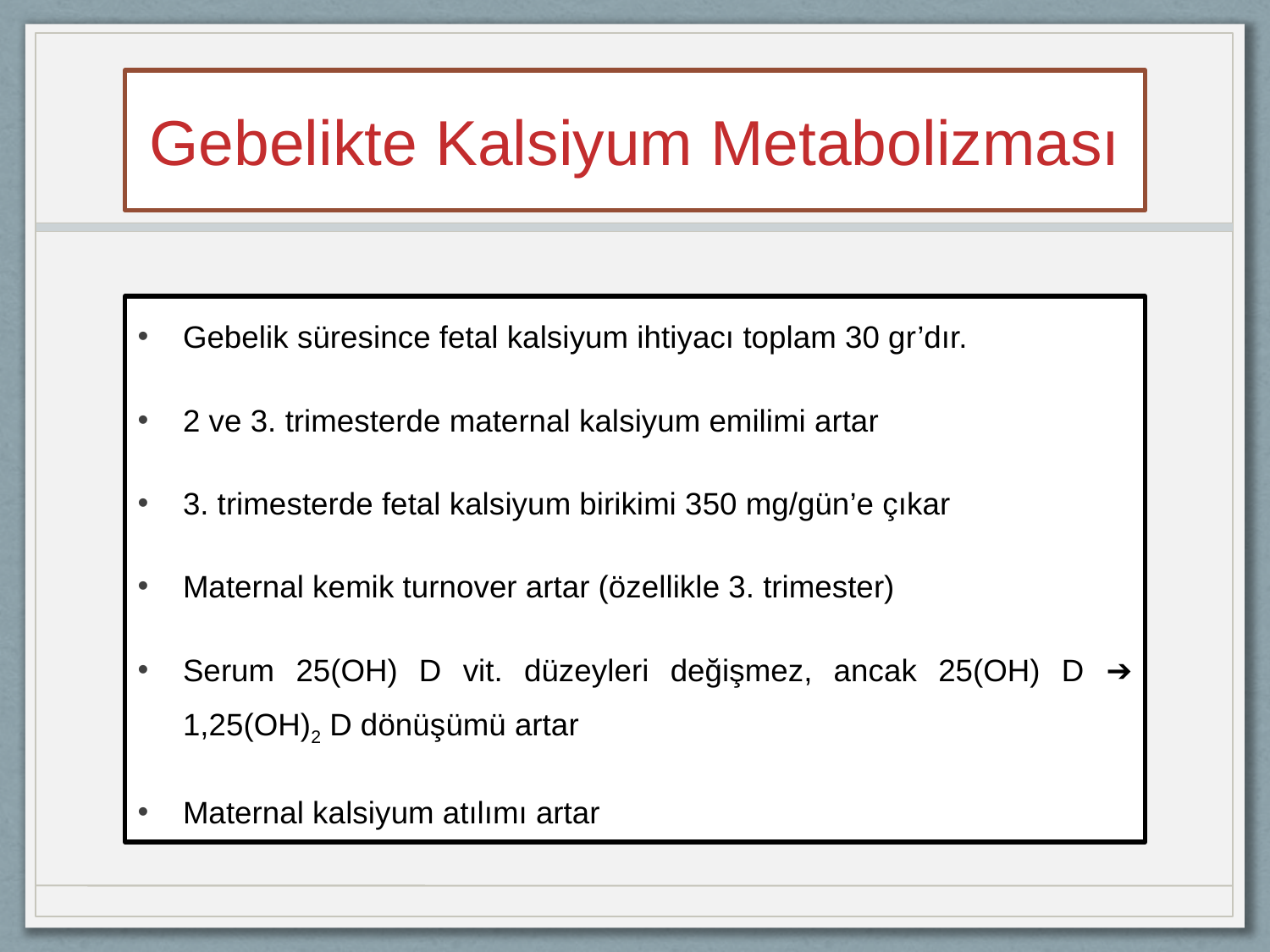

# Gebelikte Kalsiyum Metabolizması
Gebelik süresince fetal kalsiyum ihtiyacı toplam 30 gr’dır.
2 ve 3. trimesterde maternal kalsiyum emilimi artar
3. trimesterde fetal kalsiyum birikimi 350 mg/gün’e çıkar
Maternal kemik turnover artar (özellikle 3. trimester)
Serum 25(OH) D vit. düzeyleri değişmez, ancak 25(OH) D ➔ 1,25(OH)2 D dönüşümü artar
Maternal kalsiyum atılımı artar